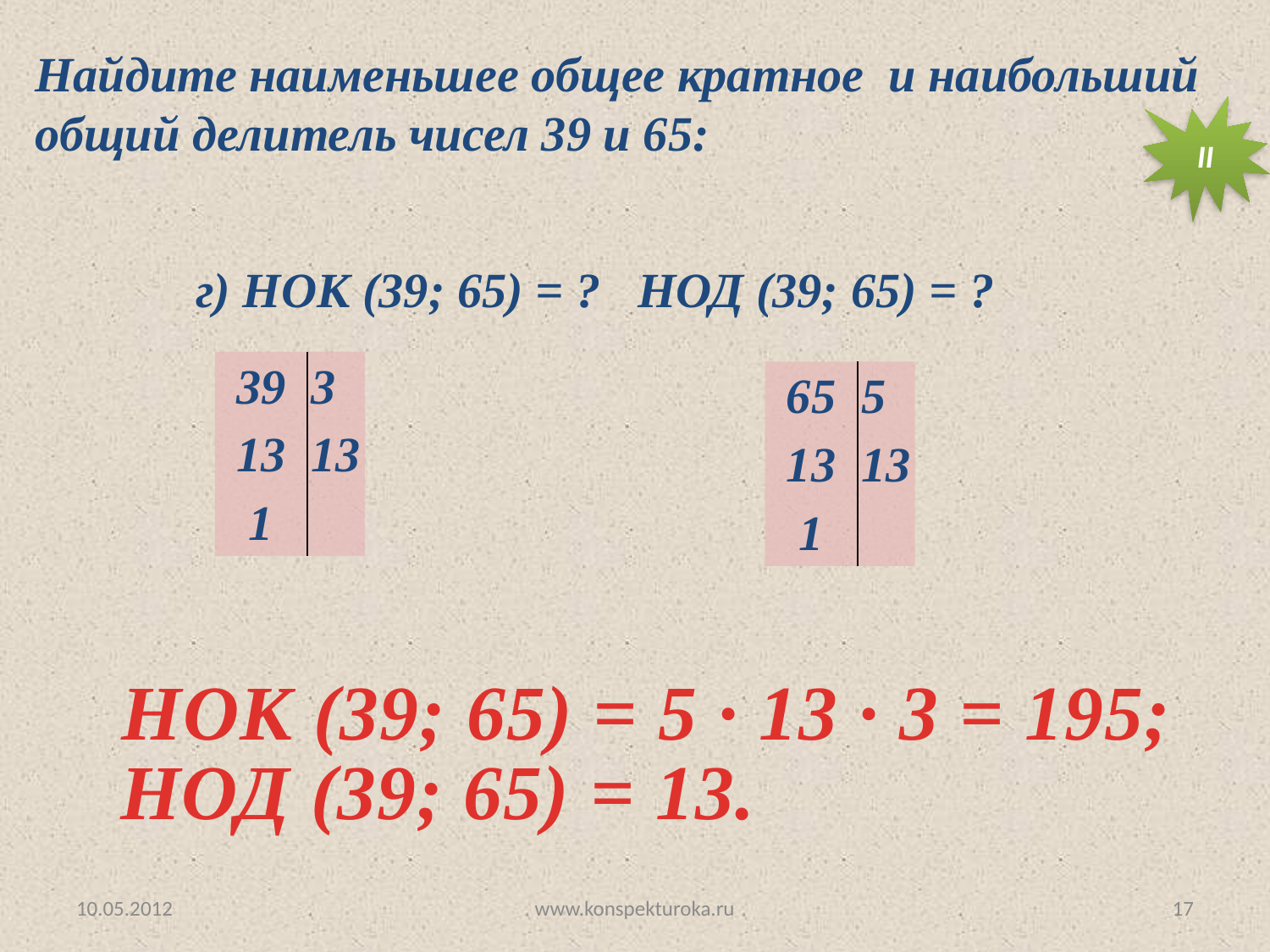

Найдите наименьшее общее кратное  и наибольший общий делитель чисел 39 и 65:
II
 г) НОК (39; 65) = ?   НОД (39; 65) = ?
| 39 | 3 |
| --- | --- |
| 13 | 13 |
| 1 |  |
| 65 | 5 |
| --- | --- |
| 13 | 13 |
| 1 |  |
НОК (39; 65) = 5 · 13 · 3 = 195;
НОД (39; 65) = 13.
10.05.2012
www.konspekturoka.ru
17